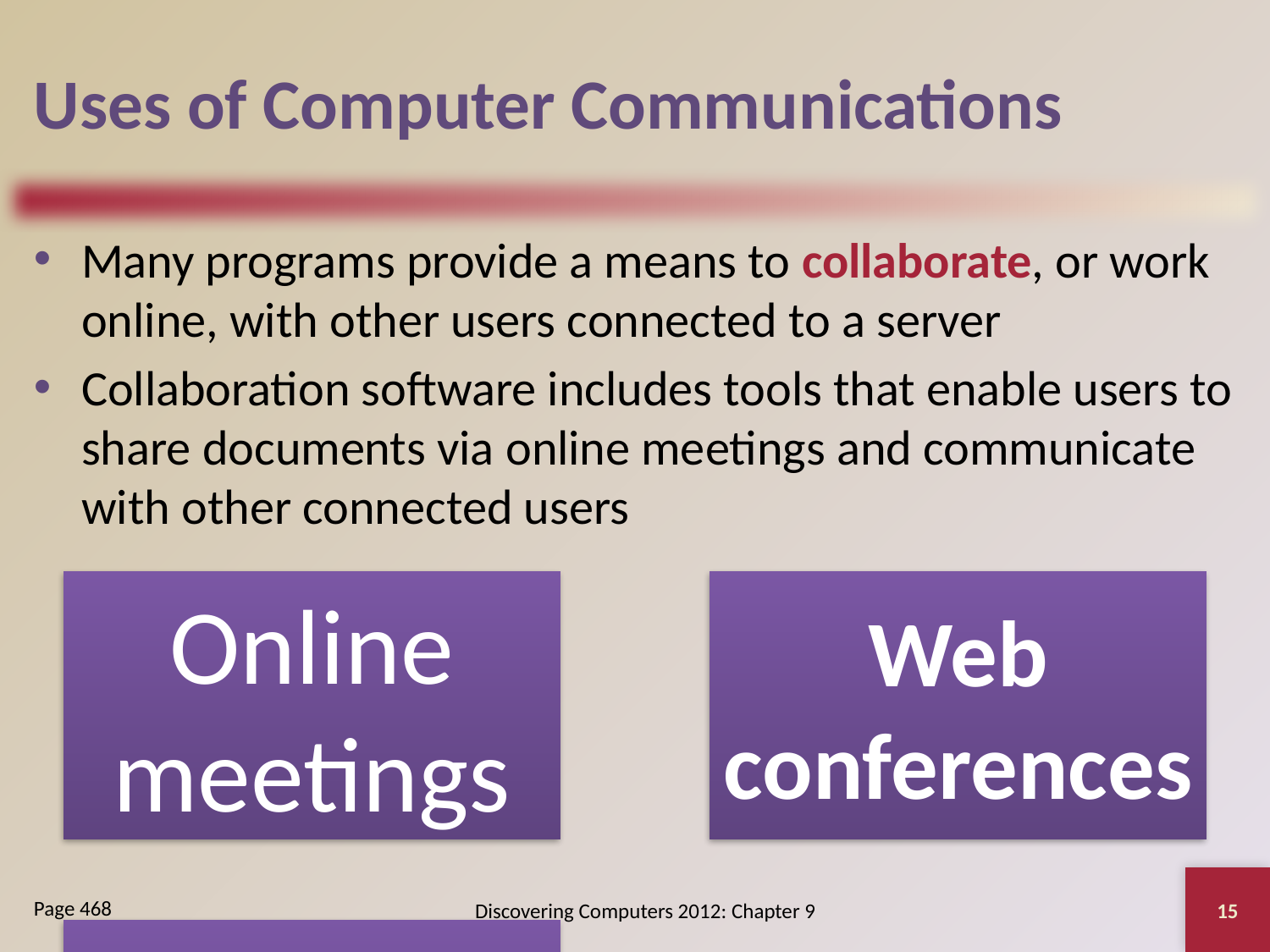

# Uses of Computer Communications
Many programs provide a means to collaborate, or work online, with other users connected to a server
Collaboration software includes tools that enable users to share documents via online meetings and communicate with other connected users
Online meetings
Web conferences
15
Discovering Computers 2012: Chapter 9
Page 468